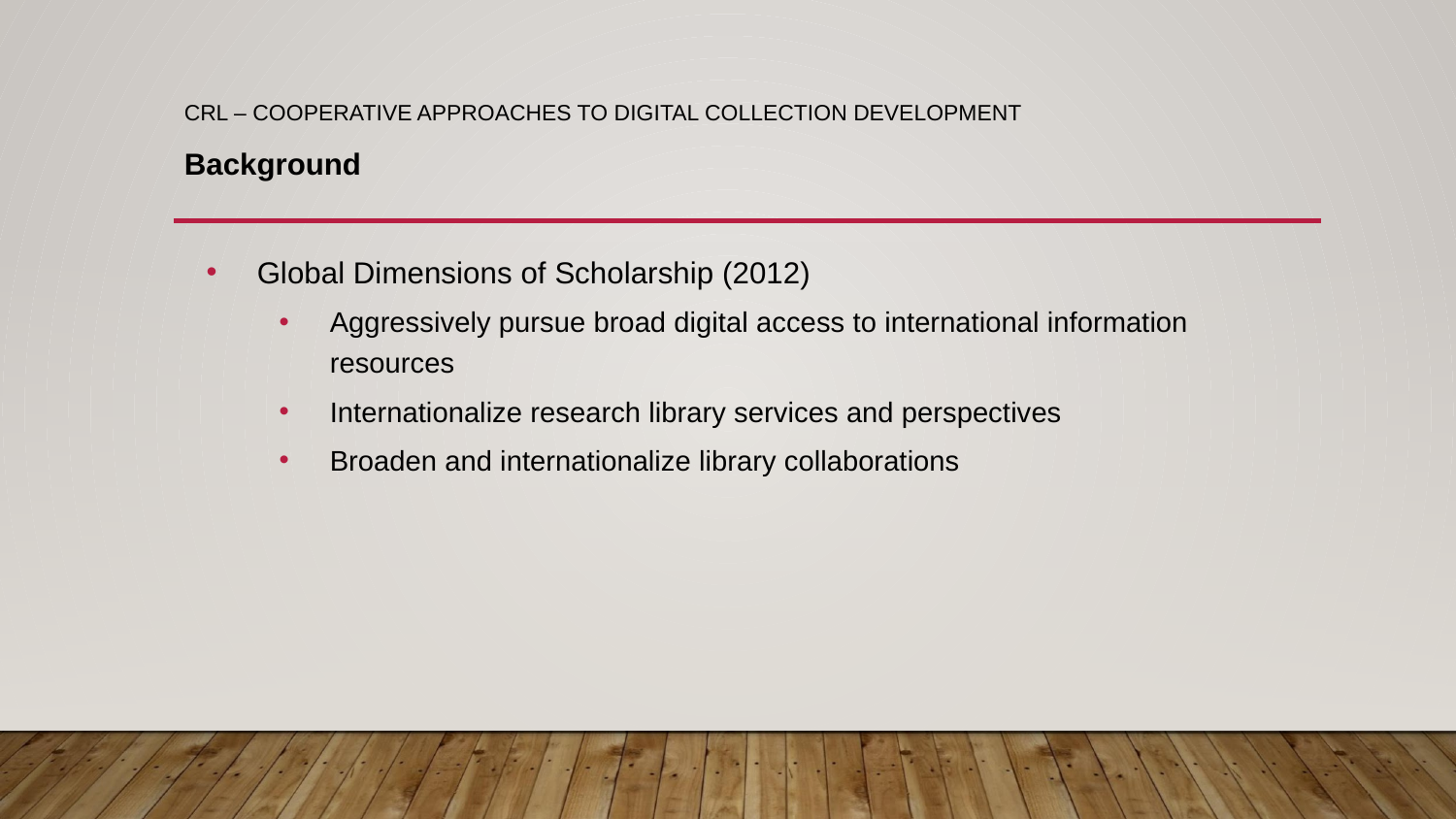

# CRL – COOPERATIVE APPROACHES TO DIGITAL COLLECTION DEVELOPMENT Background
Global Dimensions of Scholarship (2012)
Aggressively pursue broad digital access to international information resources
Internationalize research library services and perspectives
Broaden and internationalize library collaborations